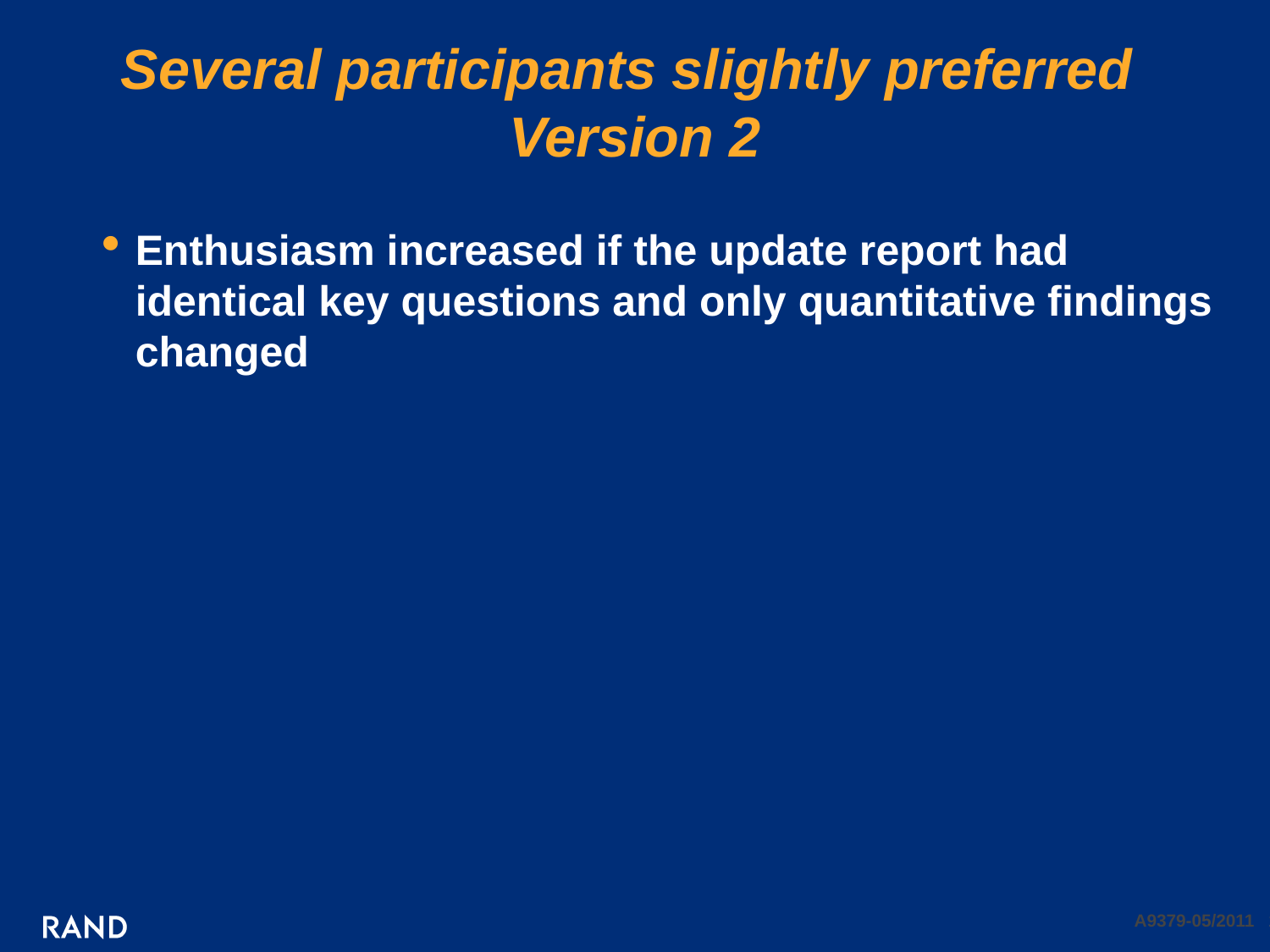

Enthusiasm increased if the update report had identical key questions and only quantitative findings changed
Several participants slightly preferred
Version 2